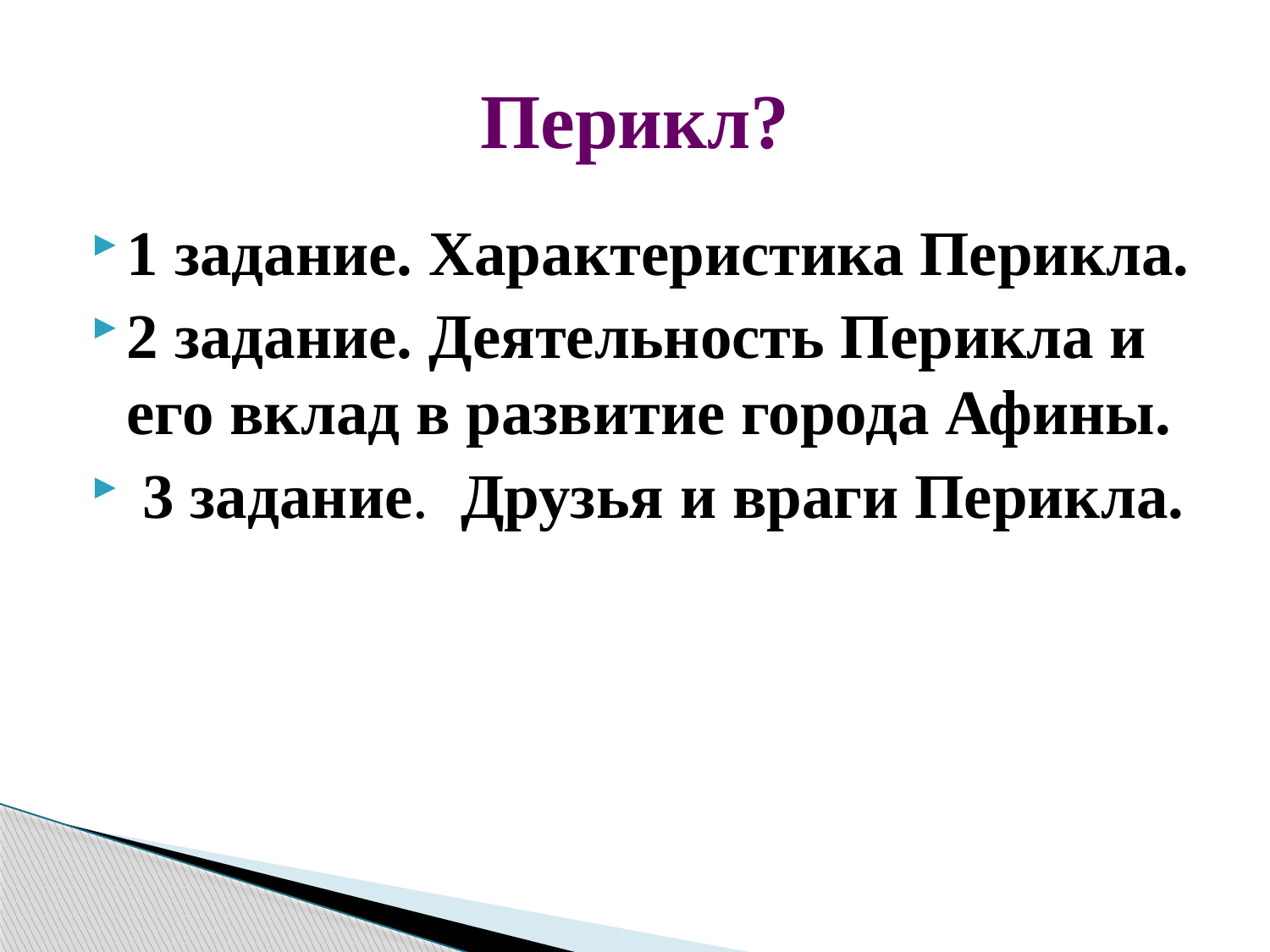

# Перикл?
1 задание. Характеристика Перикла.
2 задание. Деятельность Перикла и его вклад в развитие города Афины.
 3 задание.  Друзья и враги Перикла.